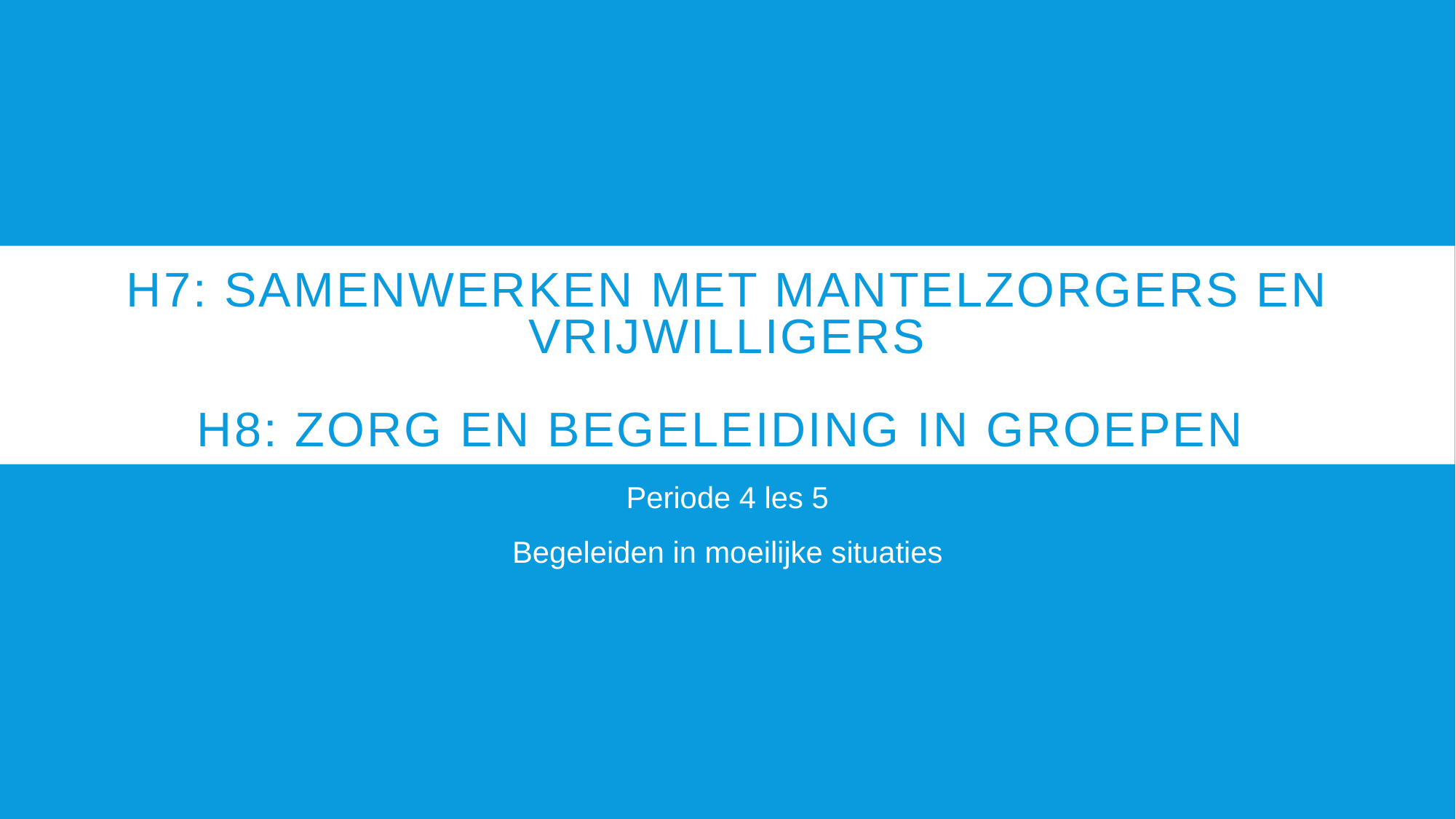

# H7: Samenwerken met mantelzorgers en vrijwilligers H8: Zorg en begeleiding in groepen
Periode 4 les 5
Begeleiden in moeilijke situaties